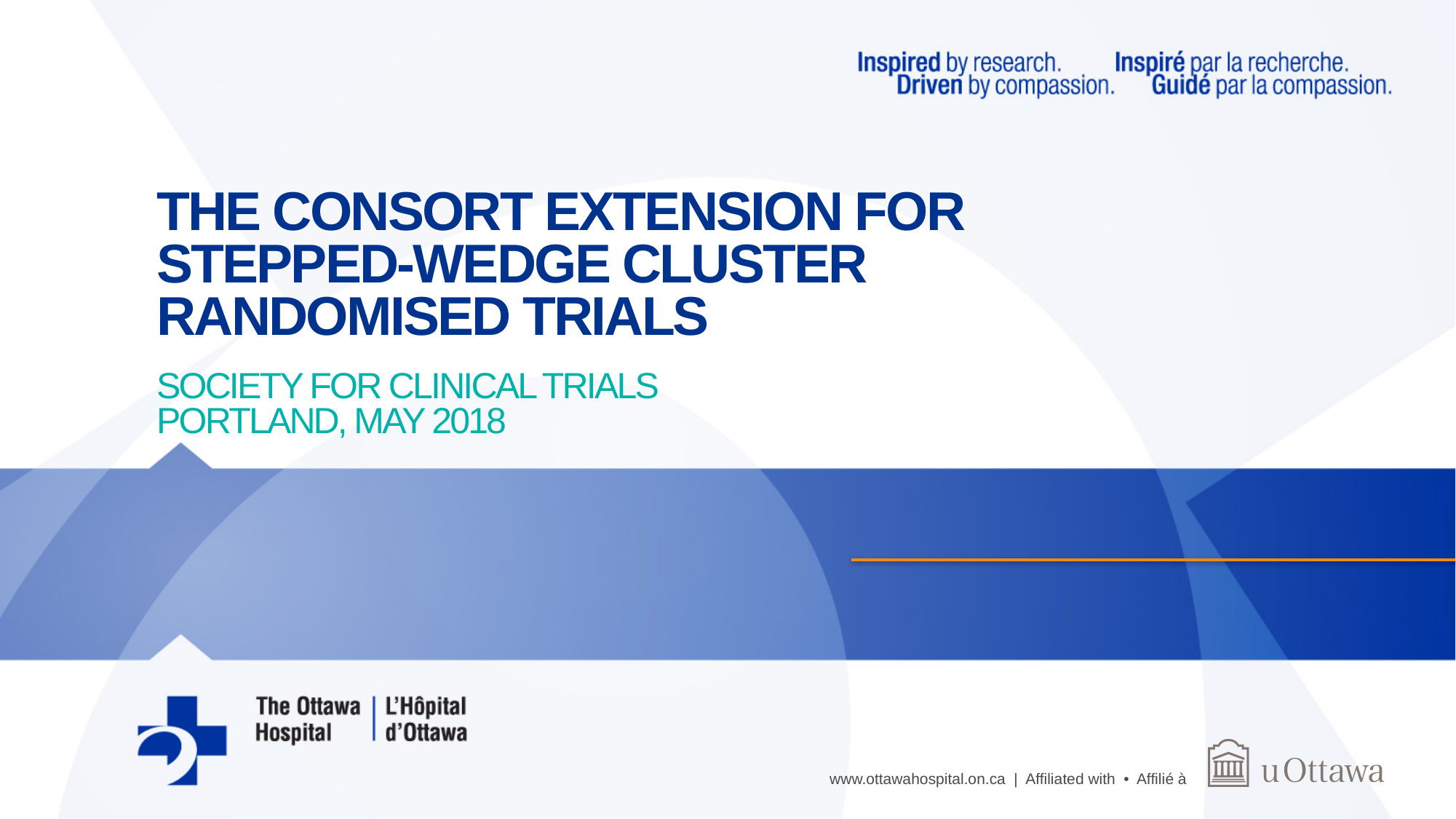

# the CONSORT extension for Stepped-Wedge Cluster Randomised Trials
Society for Clinical Trials
Portland, May 2018